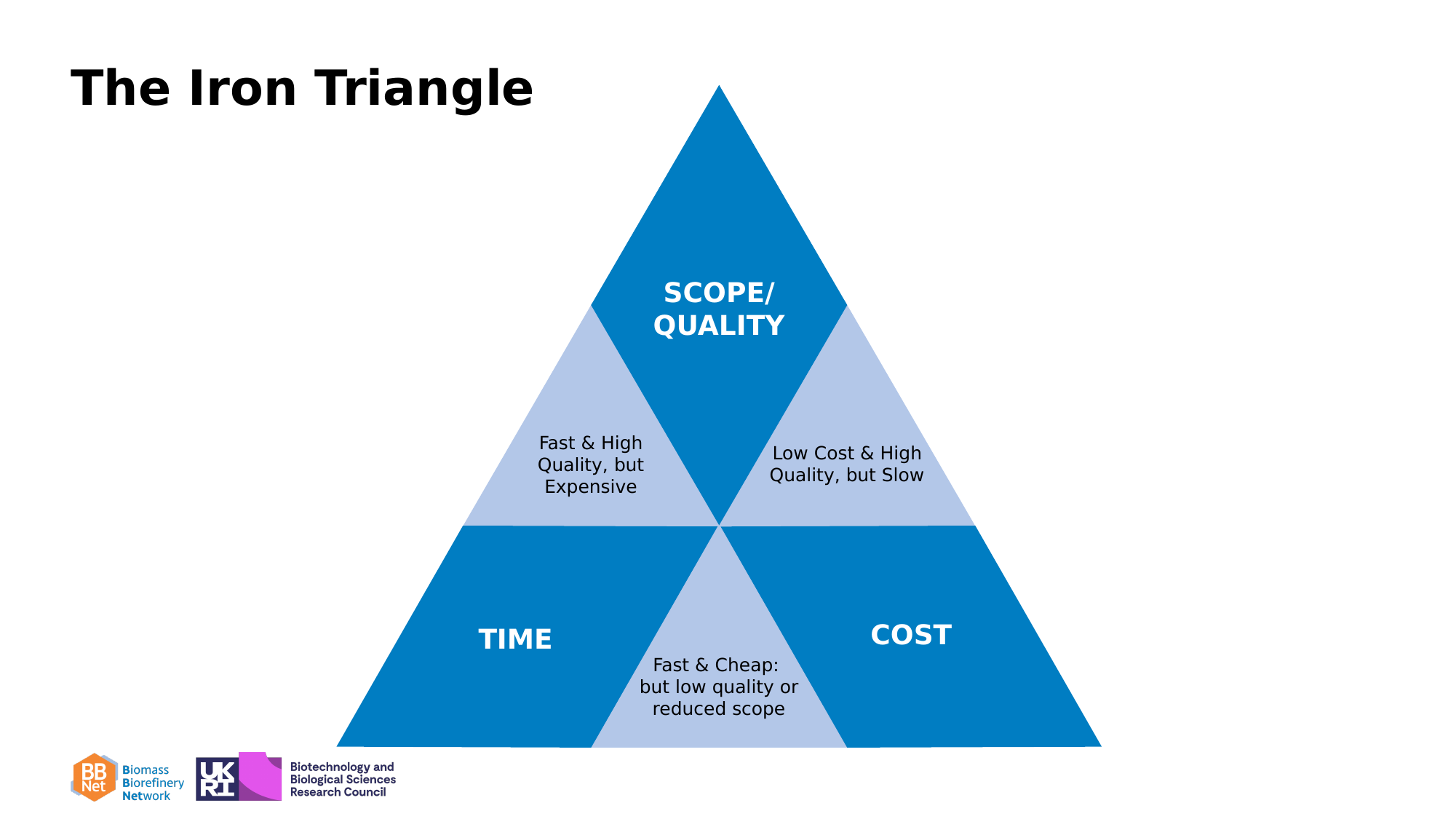

# The Iron Triangle

SCOPE/
QUALITY
COST
TIME
Fast & High Quality, but Expensive
Low Cost & High Quality, but Slow
Fast & Cheap:
but low quality or reduced scope